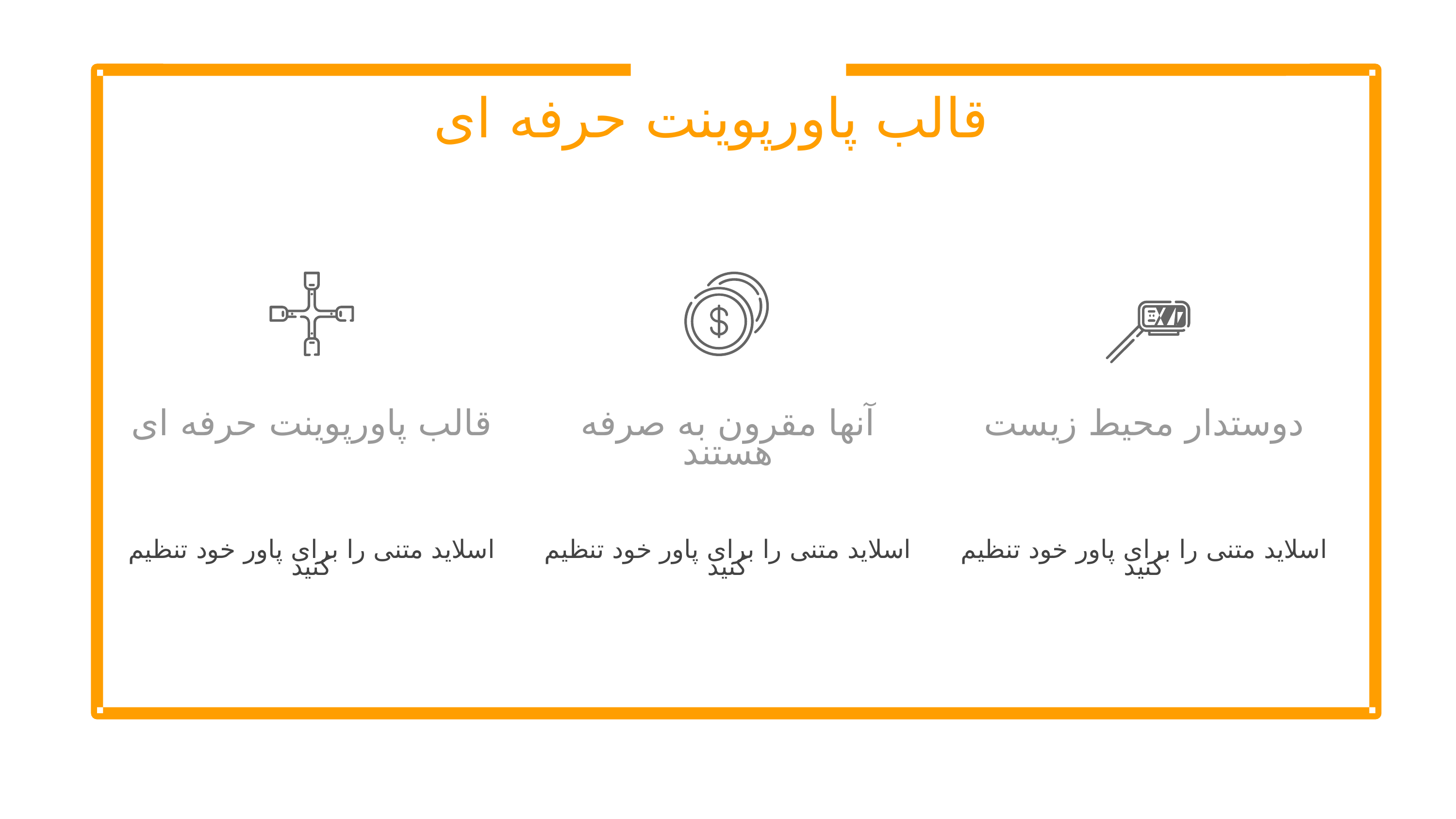

قالب پاورپوینت حرفه ای

قالب پاورپوینت حرفه ای
آنها مقرون به صرفه هستند
دوستدار محیط زیست
اسلاید متنی را برای پاور خود تنظیم کنید
اسلاید متنی را برای پاور خود تنظیم کنید
اسلاید متنی را برای پاور خود تنظیم کنید